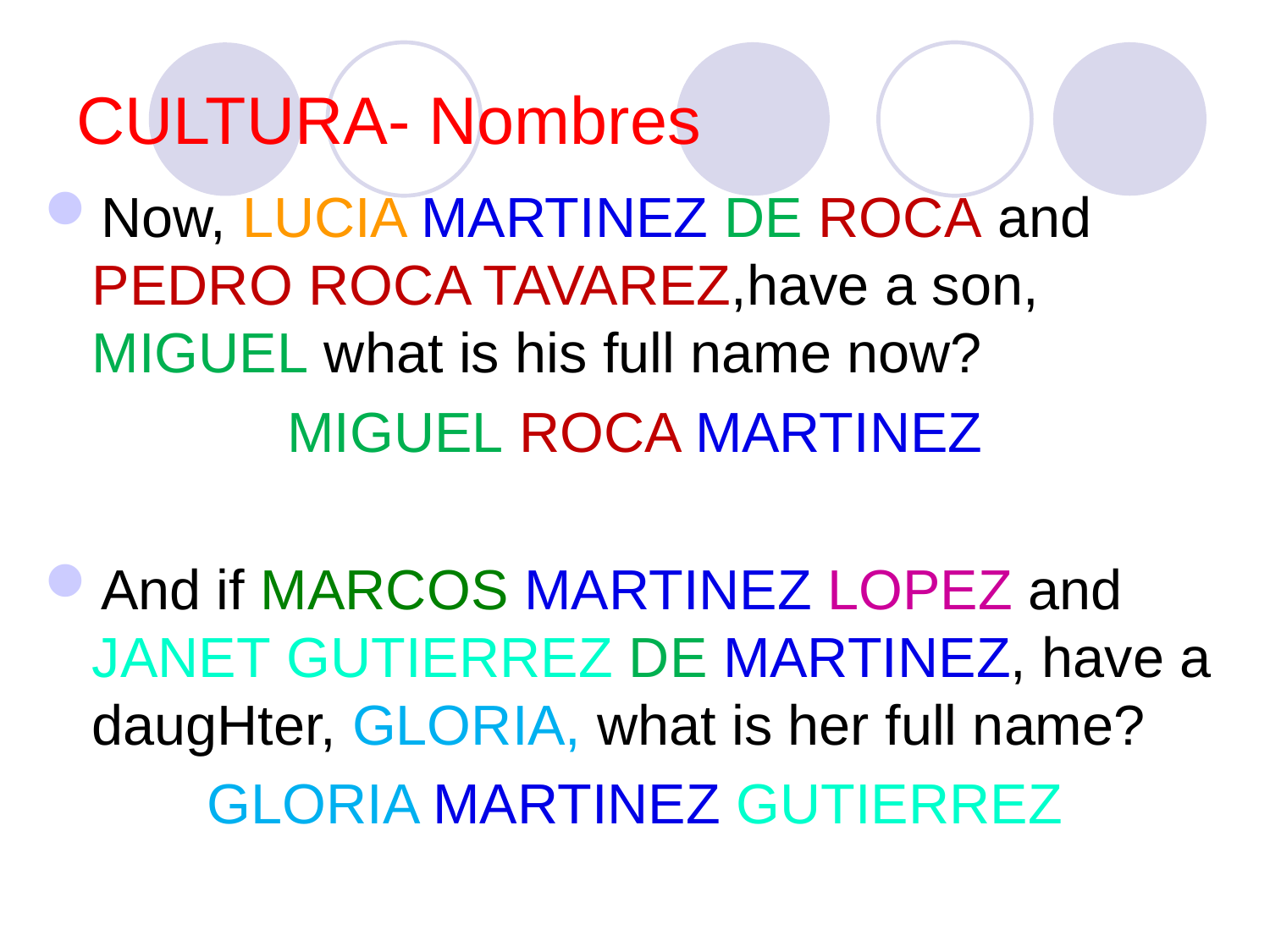

# CULTURA- Nombres
Now, LUCIA MARTINEZ DE ROCA and PEDRO ROCA TAVAREZ,have a son, MIGUEL what is his full name now?
MIGUEL ROCA MARTINEZ

And if MARCOS MARTINEZ LOPEZ and JANET GUTIERREZ DE MARTINEZ, have a daugHter, GLORIA, what is her full name?
GLORIA MARTINEZ GUTIERREZ